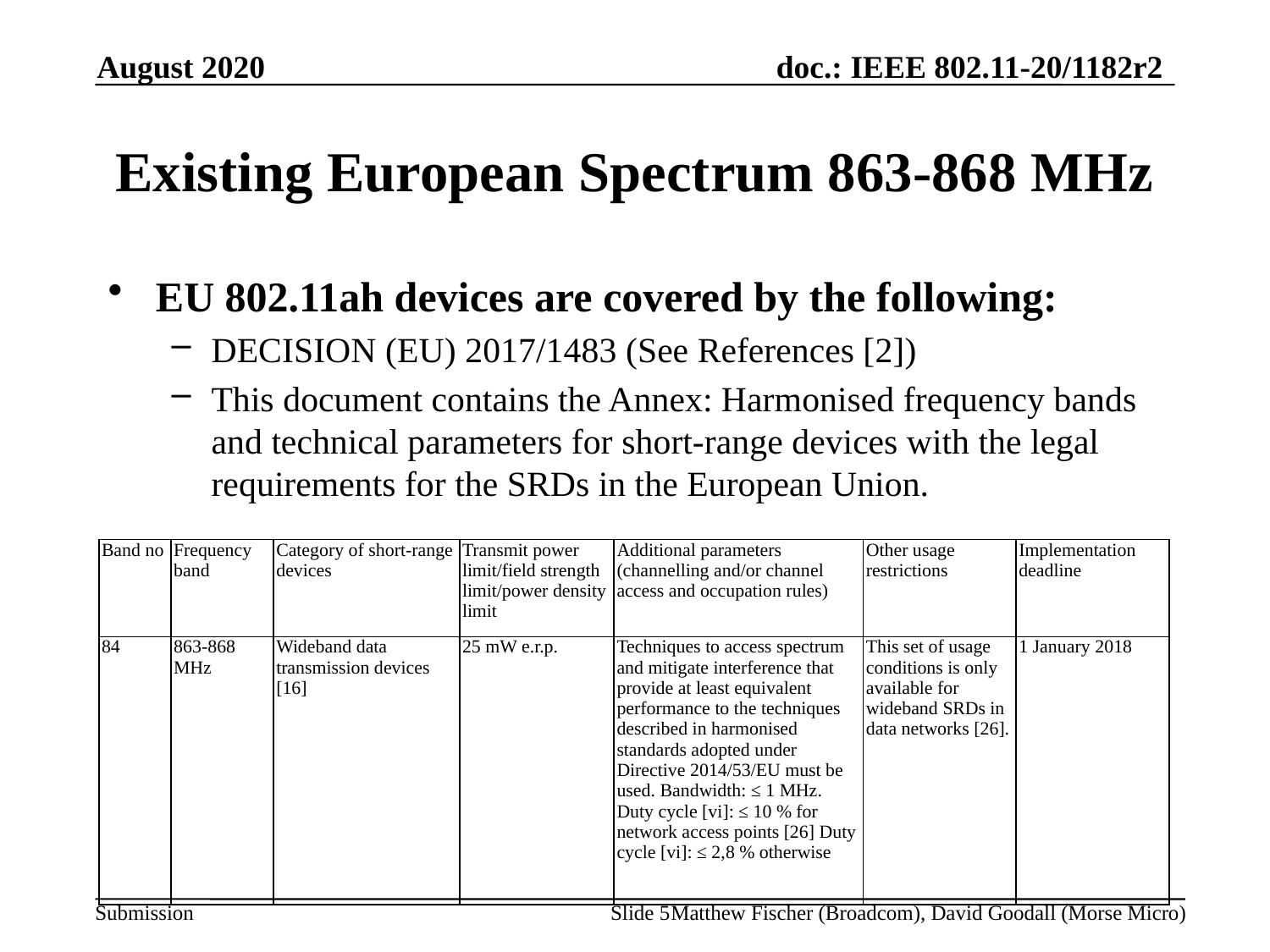

August 2020
# Existing European Spectrum 863-868 MHz
EU 802.11ah devices are covered by the following:
DECISION (EU) 2017/1483 (See References [2])
This document contains the Annex: Harmonised frequency bands and technical parameters for short-range devices with the legal requirements for the SRDs in the European Union.
| Band no | Frequency band | Category of short-range devices | Transmit power limit/field strength limit/power density limit | Additional parameters (channelling and/or channel access and occupation rules) | Other usage restrictions | Implementation deadline |
| --- | --- | --- | --- | --- | --- | --- |
| 84 | 863-868 MHz | Wideband data transmission devices [16] | 25 mW e.r.p. | Techniques to access spectrum and mitigate interference that provide at least equivalent performance to the techniques described in harmonised standards adopted under Directive 2014/53/EU must be used. Bandwidth: ≤ 1 MHz. Duty cycle [vi]: ≤ 10 % for network access points [26] Duty cycle [vi]: ≤ 2,8 % otherwise | This set of usage conditions is only available for wideband SRDs in data networks [26]. | 1 January 2018 |
Slide 5
Matthew Fischer (Broadcom), David Goodall (Morse Micro)